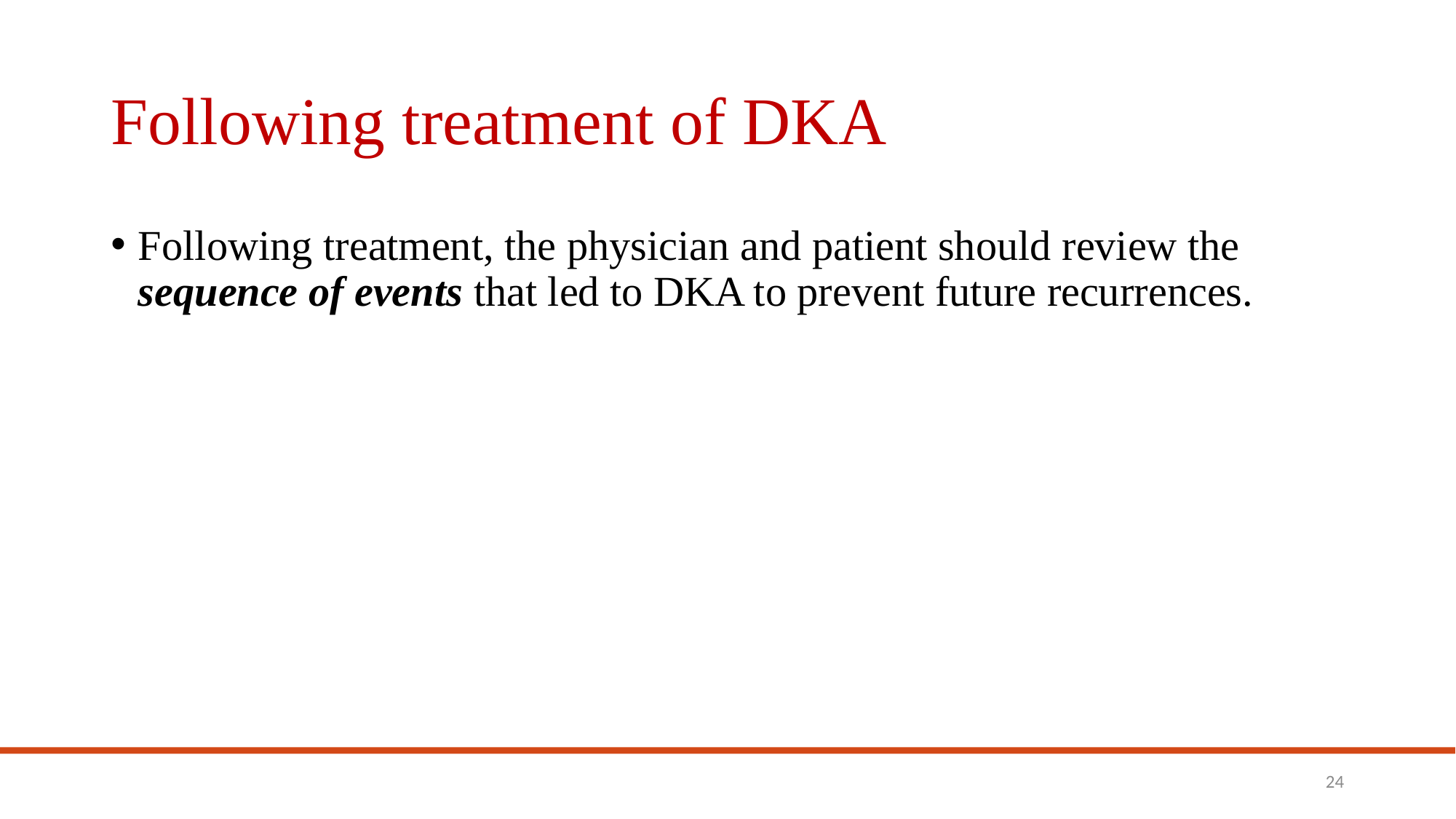

# Following treatment of DKA
Following treatment, the physician and patient should review the sequence of events that led to DKA to prevent future recurrences.
24